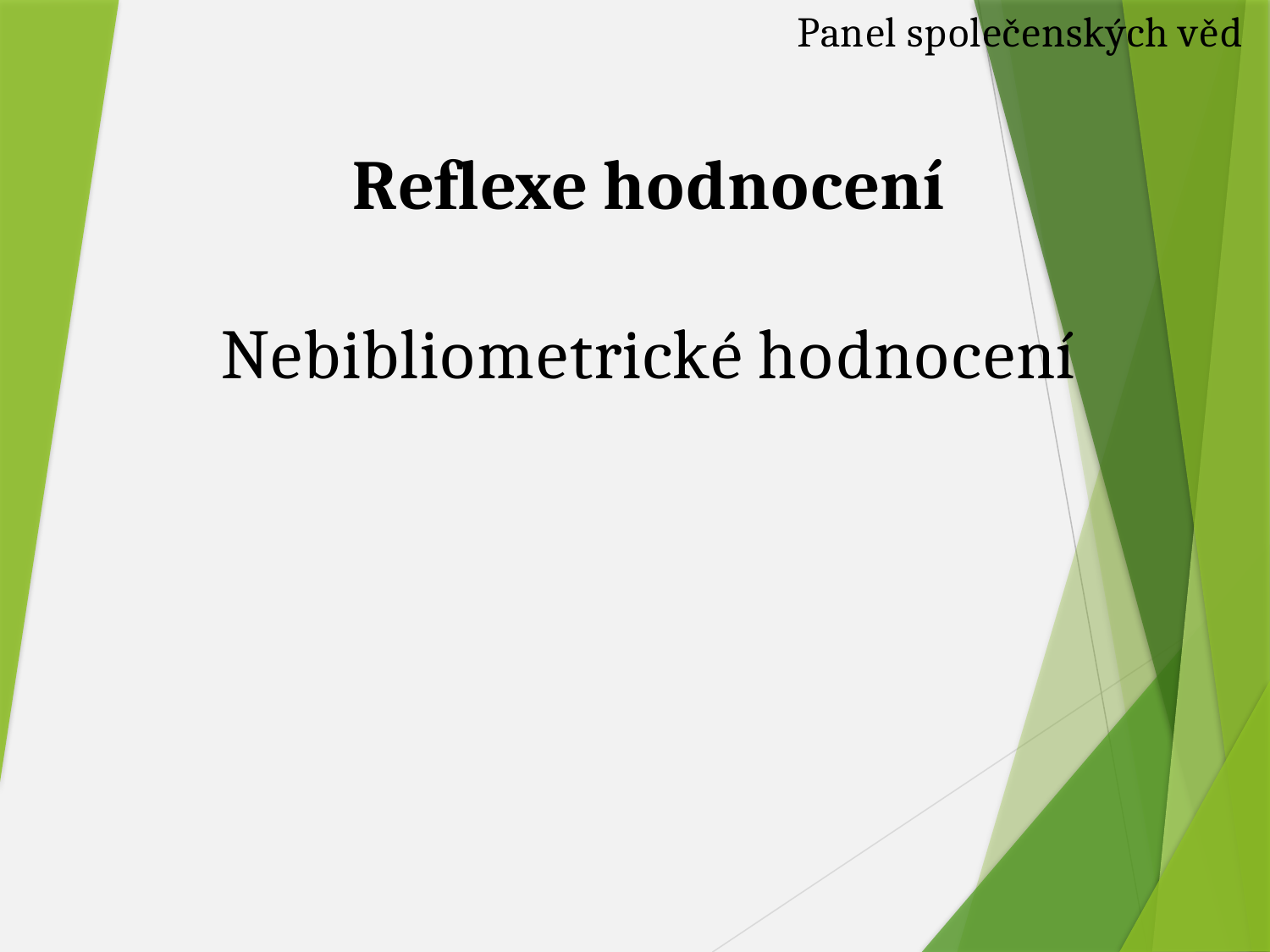

Panel společenských věd
# Reflexe hodnocení Nebibliometrické hodnocení